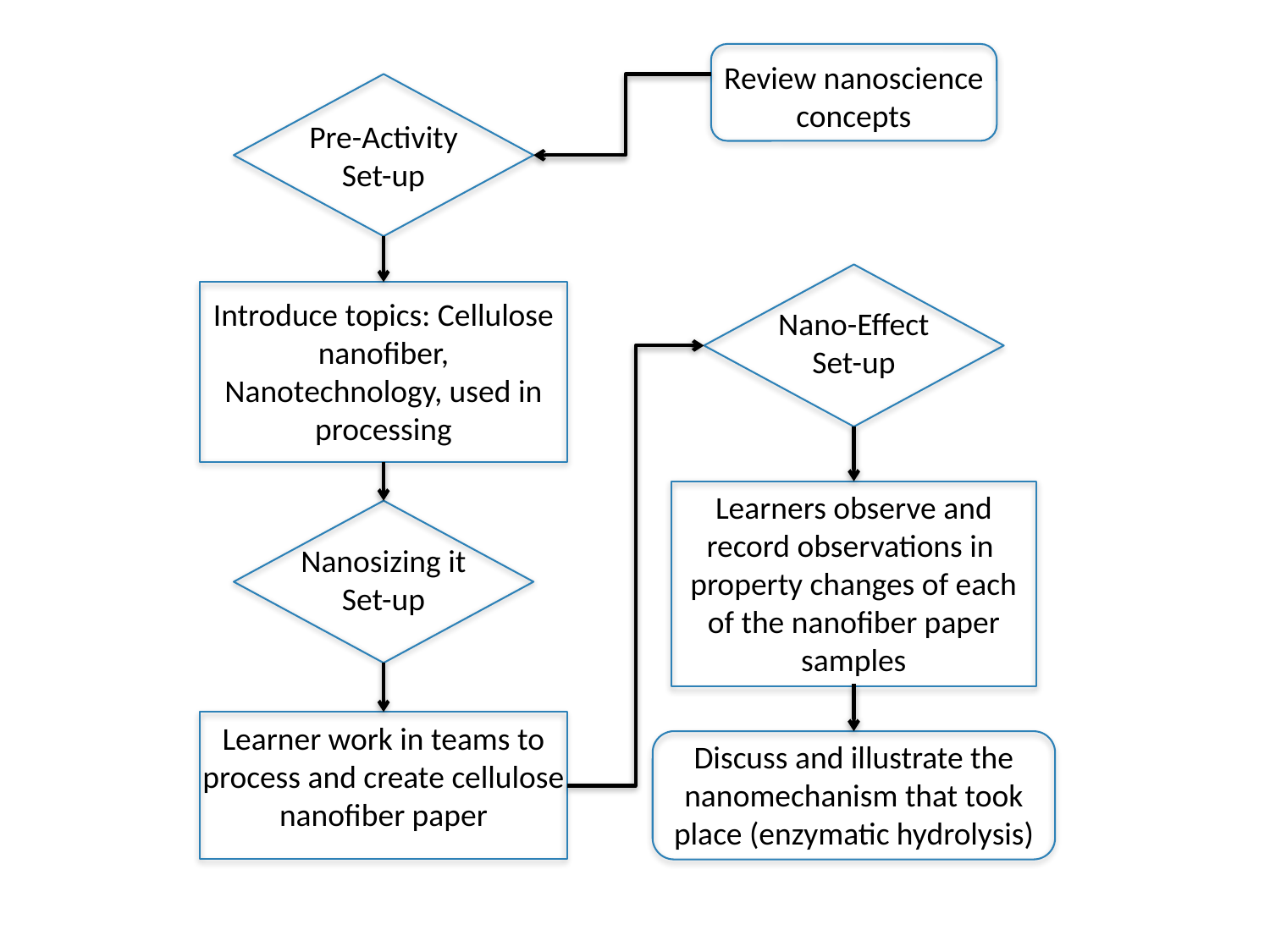

Review nanoscience
concepts

Pre-Activity
Set-up

Introduce topics: Cellulose nanofiber, Nanotechnology, used in processing
Nano-Effect
Set-up

Learners observe and
record observations in
property changes of each
of the nanofiber paper
samples

Nanosizing it
Set-up

Learner work in teams to
process and create cellulose
nanofiber paper

Discuss and illustrate the
nanomechanism that took
place (enzymatic hydrolysis)